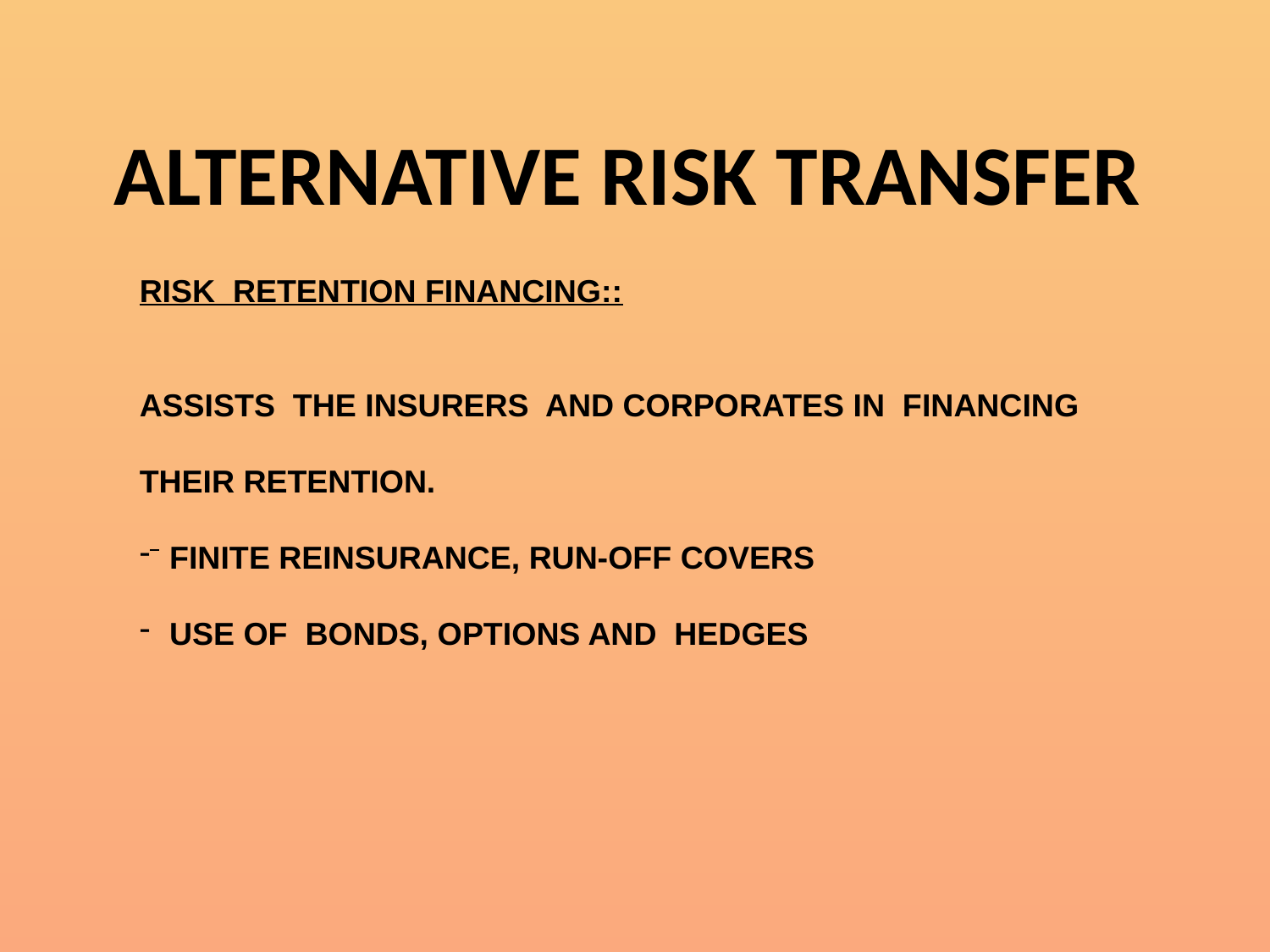

ALTERNATIVE RISK TRANSFER

RISK  RETENTION FINANCING::

ASSISTS  THE INSURERS  AND CORPORATES IN  FINANCING

THEIR RETENTION.

FINITE REINSURANCE, RUN-OFF COVERS

USE OF  BONDS, OPTIONS AND  HEDGES